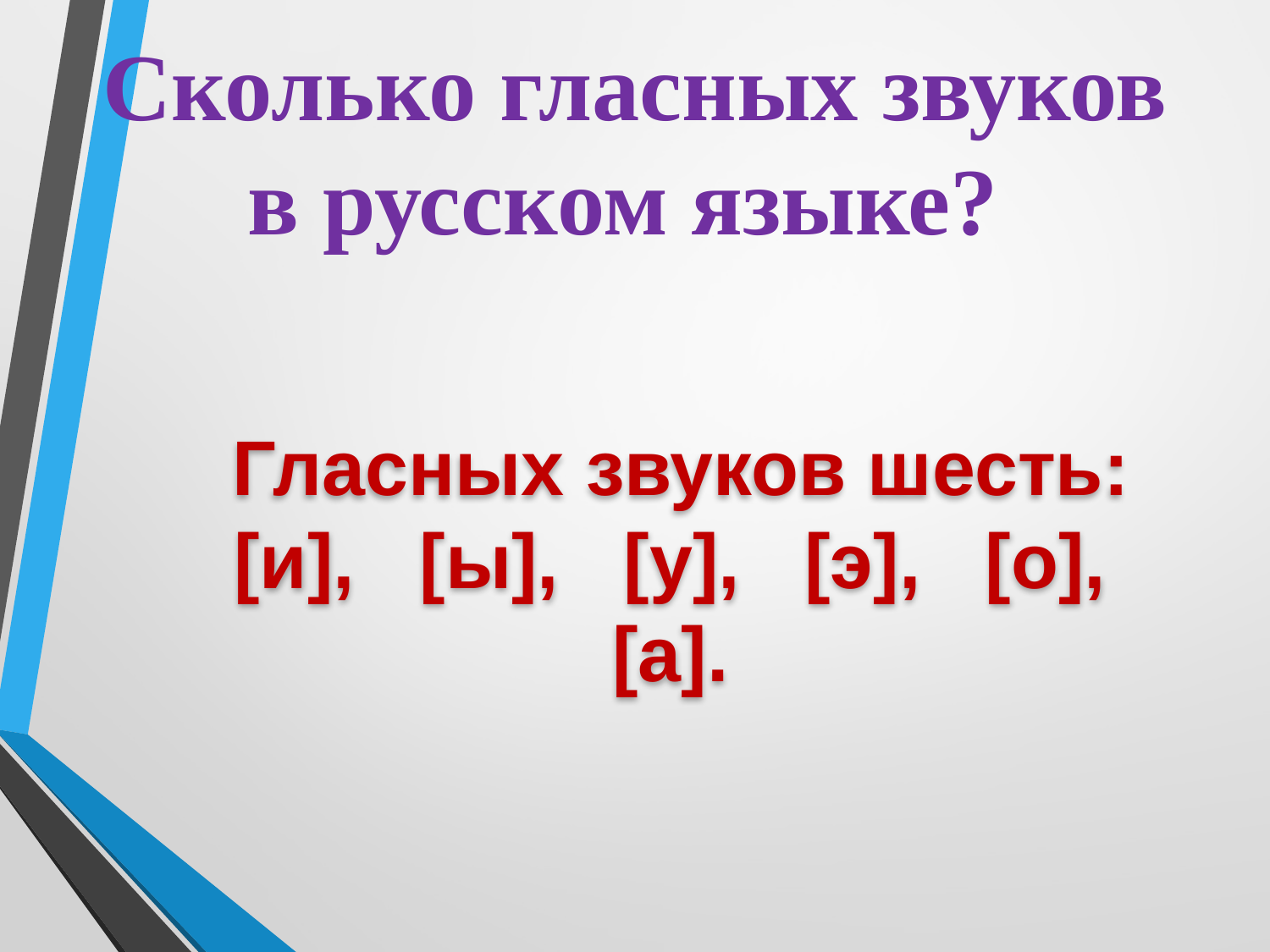

# Сколько гласных звуков в русском языке?
Гласных звуков шесть:
[и],   [ы],   [у],   [э],   [о],   [а].